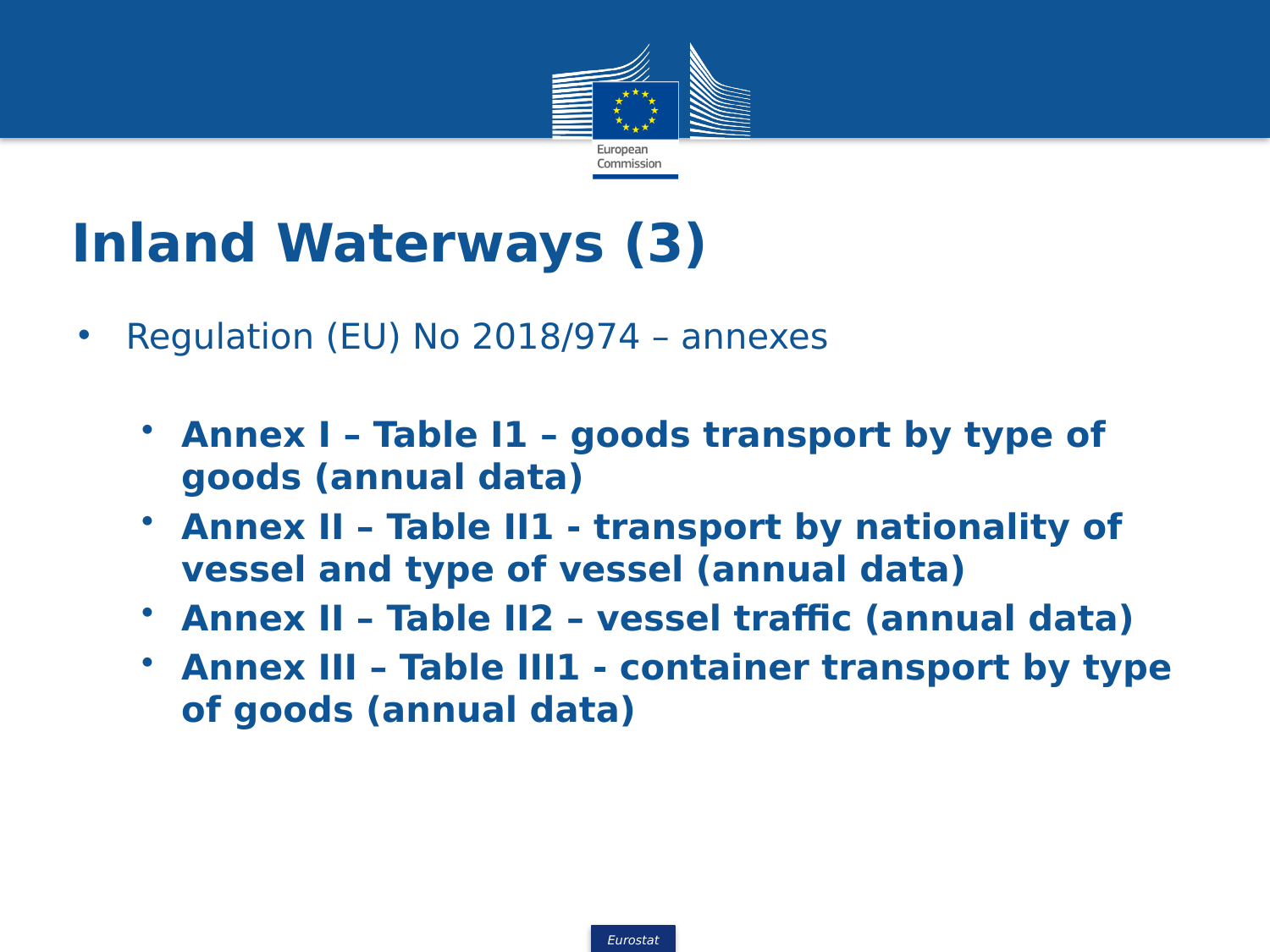

# Inland Waterways (3)
Regulation (EU) No 2018/974 – annexes

Annex I – Table I1 – goods transport by type of goods (annual data)
Annex II – Table II1 - transport by nationality of vessel and type of vessel (annual data)
Annex II – Table II2 – vessel traffic (annual data)
Annex III – Table III1 - container transport by type of goods (annual data)

15
2/20/2019